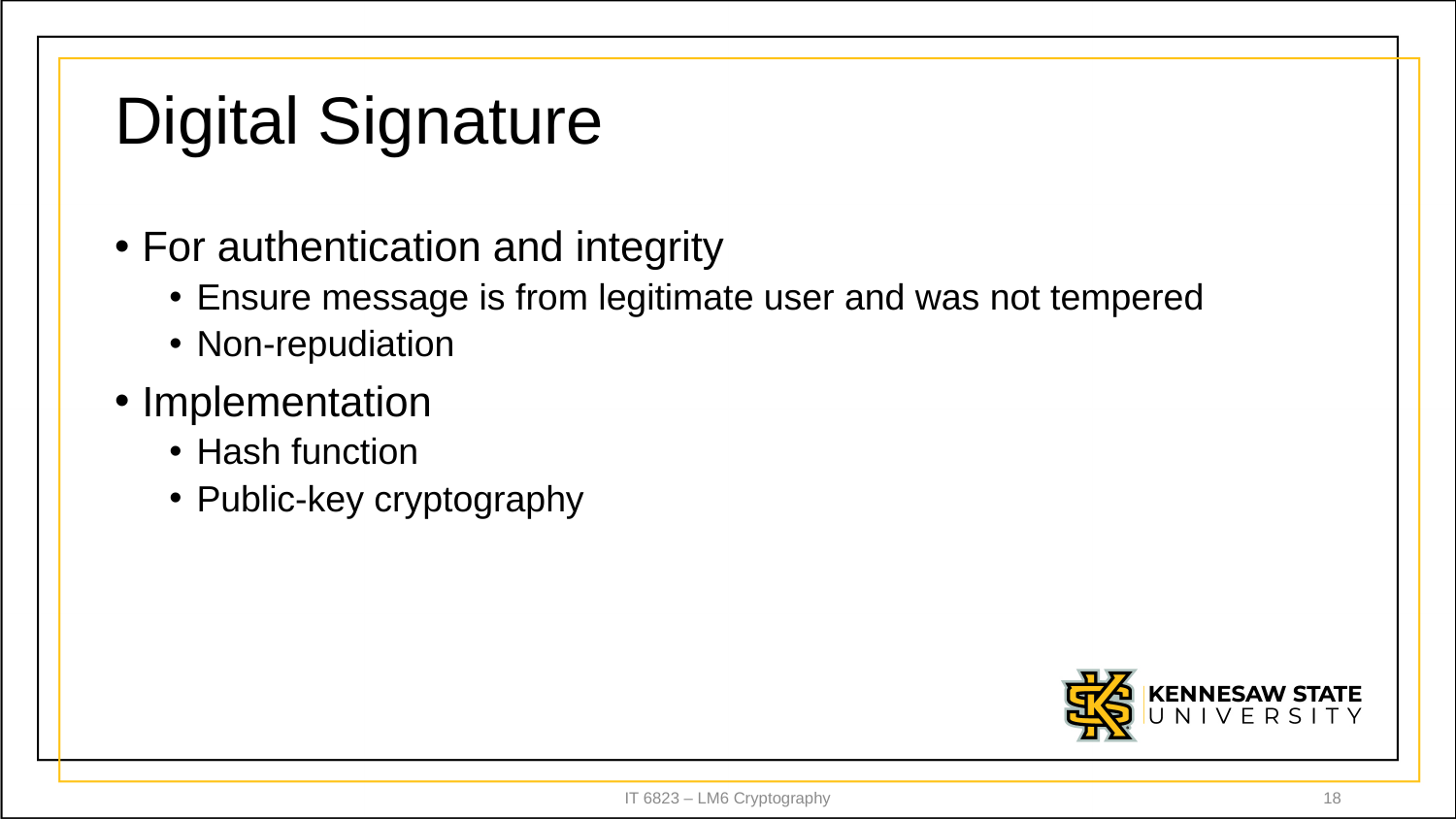

# Digital Signature
For authentication and integrity
Ensure message is from legitimate user and was not tempered
Non-repudiation
Implementation
Hash function
Public-key cryptography

IT 6823 – LM6 Cryptography
18